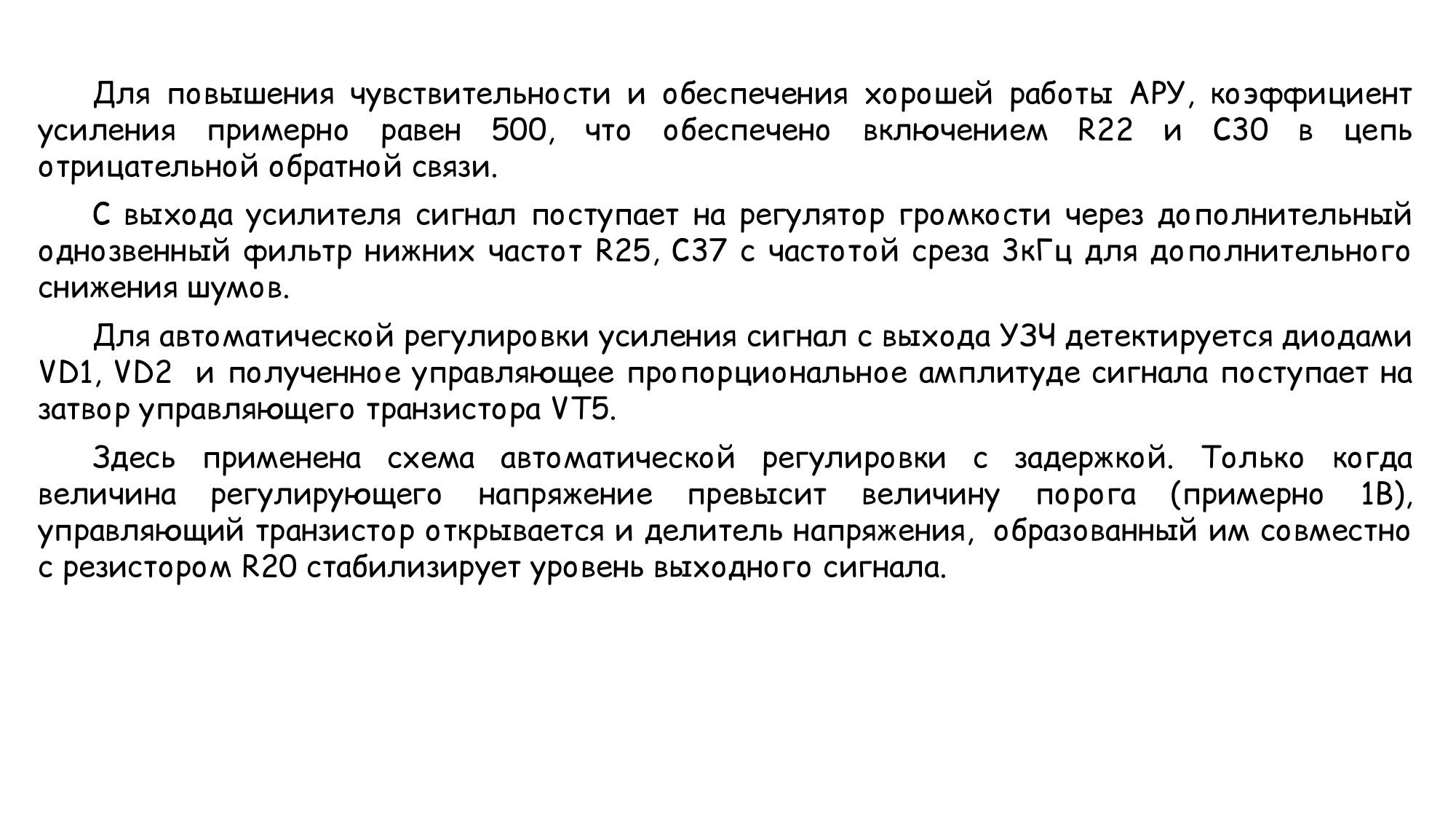

Для повышения чувствительности и обеспечения хорошей работы АРУ, коэффициент усиления примерно равен 500, что обеспечено включением R22 и С30 в цепь отрицательной обратной связи.
С выхода усилителя сигнал поступает на регулятор громкости через дополнительный однозвенный фильтр нижних частот R25, С37 с частотой среза 3кГц для дополнительного снижения шумов.
Для автоматической регулировки усиления сигнал с выхода УЗЧ детектируется диодами VD1, VD2  и полученное управляющее пропорциональное амплитуде сигнала поступает на затвор управляющего транзистора VT5.
Здесь применена схема автоматической регулировки с задержкой. Только когда величина регулирующего напряжение превысит величину порога (примерно 1В), управляющий транзистор открывается и делитель напряжения,  образованный им совместно с резистором R20 стабилизирует уровень выходного сигнала.